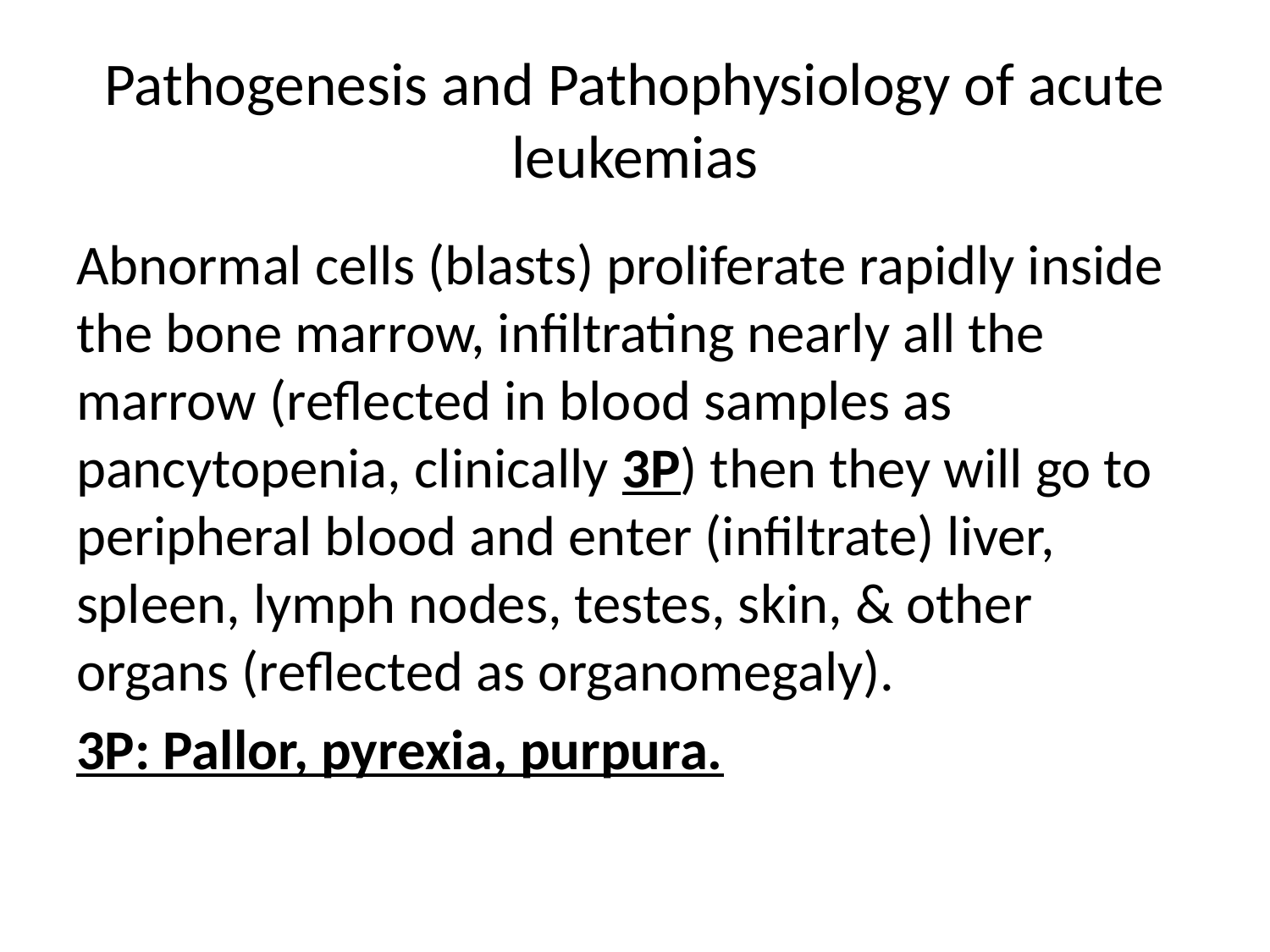

# Pathogenesis and Pathophysiology of acute leukemias
Abnormal cells (blasts) proliferate rapidly inside the bone marrow, infiltrating nearly all the marrow (reflected in blood samples as pancytopenia, clinically 3P) then they will go to peripheral blood and enter (infiltrate) liver, spleen, lymph nodes, testes, skin, & other organs (reflected as organomegaly).
3P: Pallor, pyrexia, purpura.